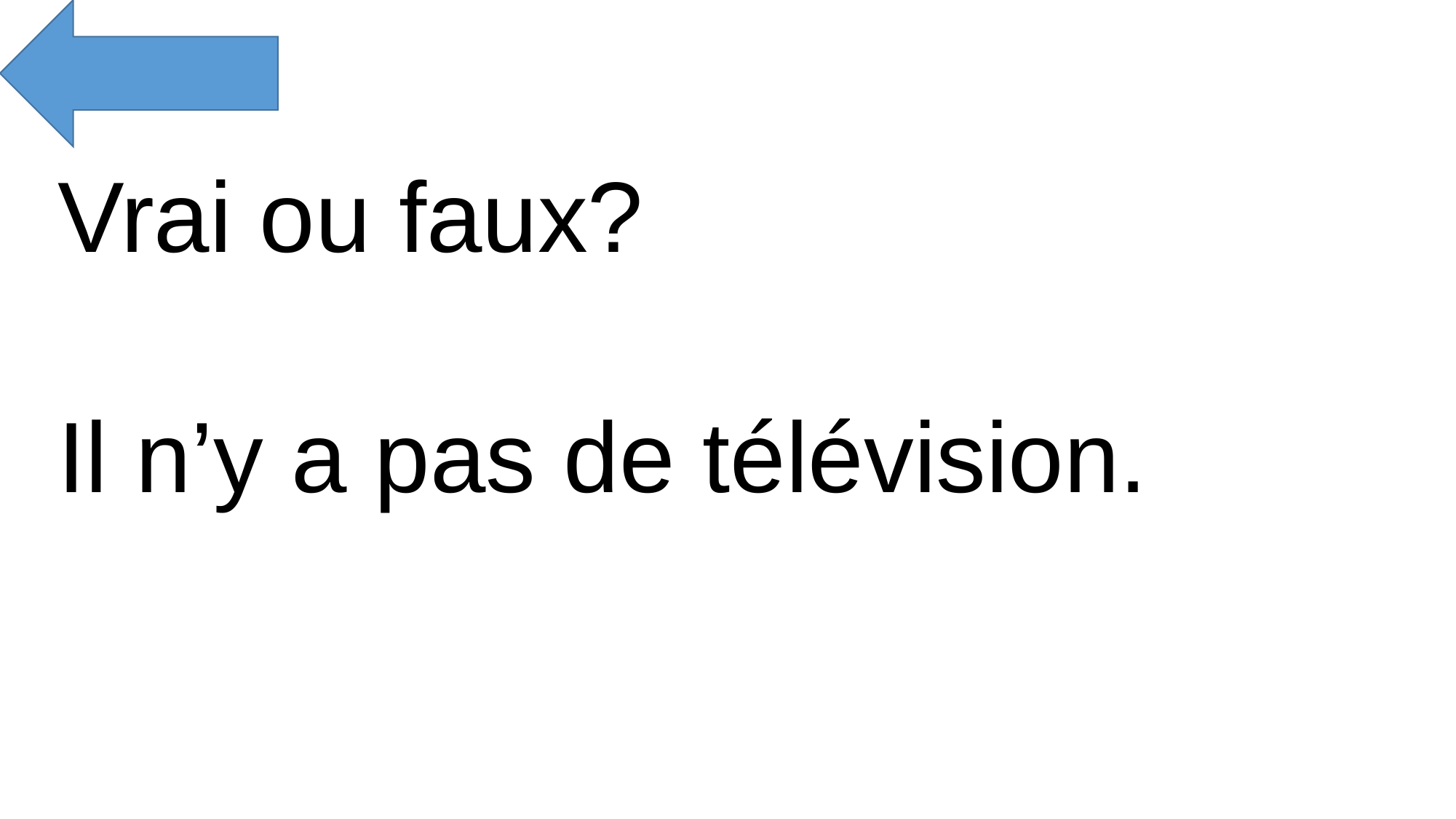

Vrai ou faux?

Il n’y a pas de télévision.